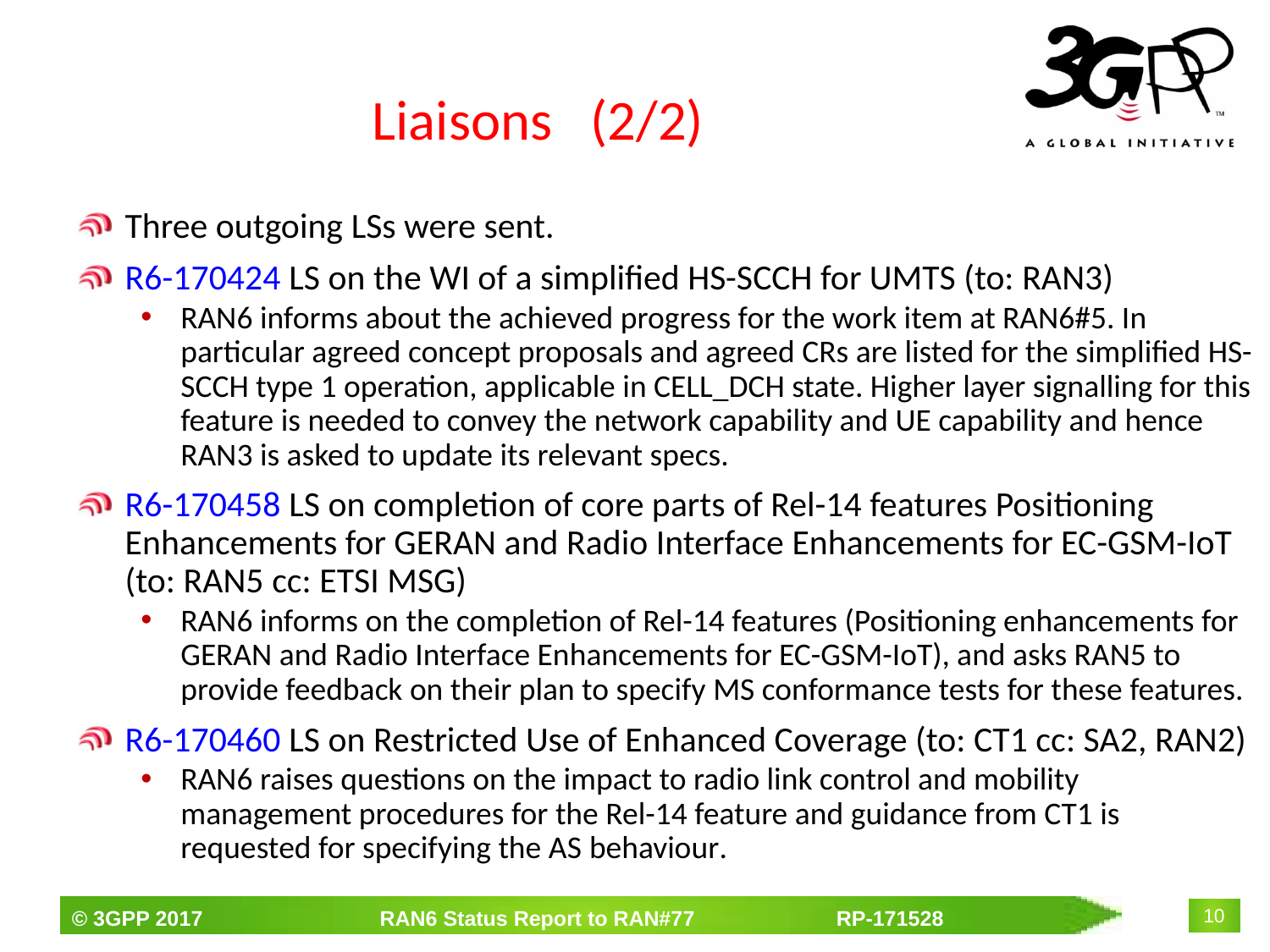

# Liaisons   (2/2)
Three outgoing LSs were sent.
R6-170424 LS on the WI of a simplified HS-SCCH for UMTS (to: RAN3)
RAN6 informs about the achieved progress for the work item at RAN6#5. In particular agreed concept proposals and agreed CRs are listed for the simplified HS-SCCH type 1 operation, applicable in CELL_DCH state. Higher layer signalling for this feature is needed to convey the network capability and UE capability and hence RAN3 is asked to update its relevant specs.
R6-170458 LS on completion of core parts of Rel-14 features Positioning Enhancements for GERAN and Radio Interface Enhancements for EC-GSM-IoT (to: RAN5 cc: ETSI MSG)
RAN6 informs on the completion of Rel-14 features (Positioning enhancements for GERAN and Radio Interface Enhancements for EC-GSM-IoT), and asks RAN5 to provide feedback on their plan to specify MS conformance tests for these features.
R6-170460 LS on Restricted Use of Enhanced Coverage (to: CT1 cc: SA2, RAN2)
RAN6 raises questions on the impact to radio link control and mobility management procedures for the Rel-14 feature and guidance from CT1 is requested for specifying the AS behaviour.